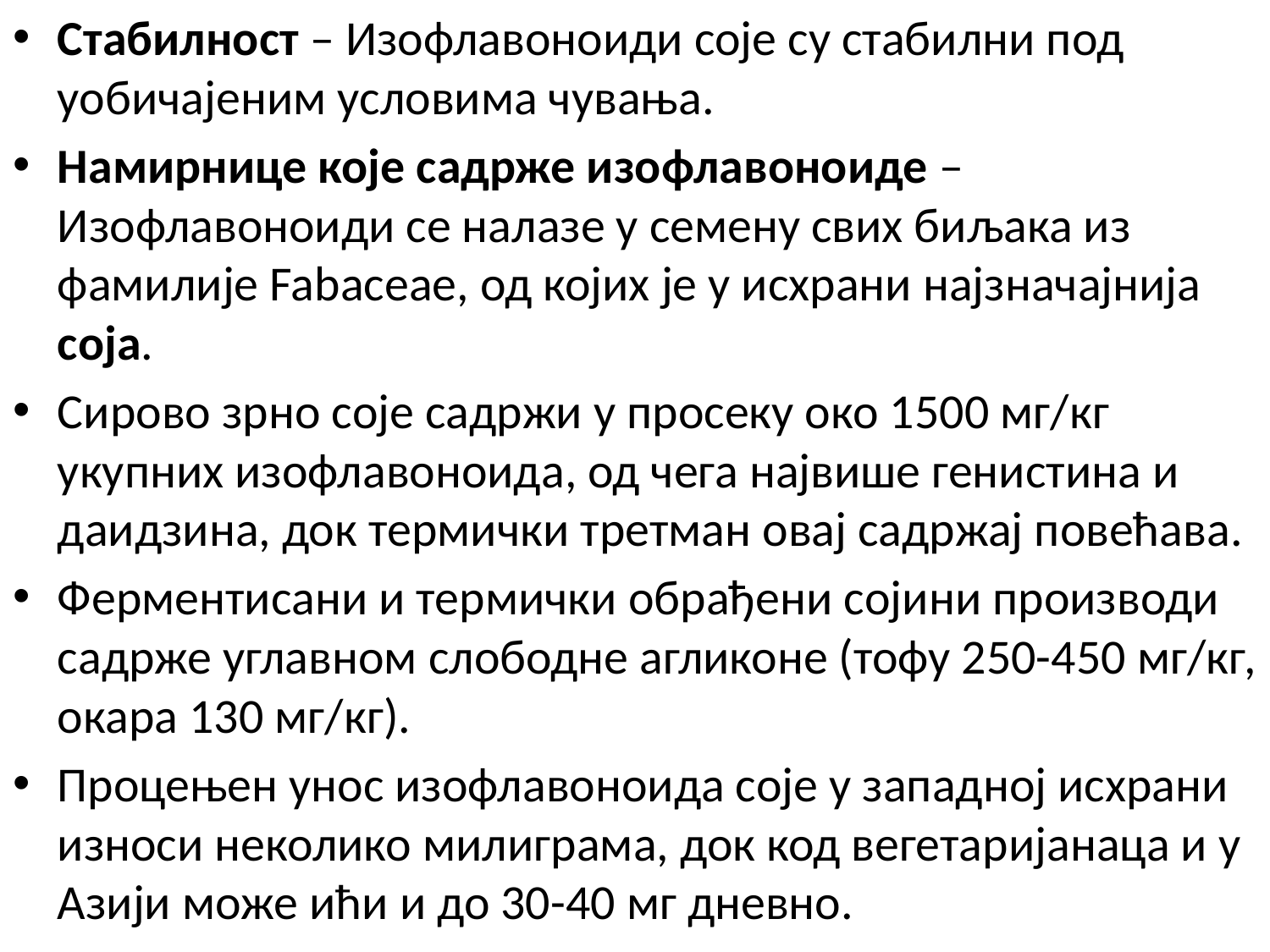

Стабилност – Изофлавоноиди соје су стабилни под уобичајеним условима чувања.
Намирнице које садрже изофлавоноиде – Изофлавоноиди се налазе у семену свих биљака из фамилије Fabaceae, од којих је у исхрани најзначајнија соја.
Сирово зрно соје садржи у просеку око 1500 мг/кг укупних изофлавоноида, од чега највише генистина и даидзина, док термички третман овај садржај повећава.
Ферментисани и термички обрађени сојини производи садрже углавном слободне агликоне (тофу 250-450 мг/кг, окара 130 мг/кг).
Процењен унос изофлавоноида соје у западној исхрани износи неколико милиграма, док код вегетаријанаца и у Азији може ићи и до 30-40 мг дневно.